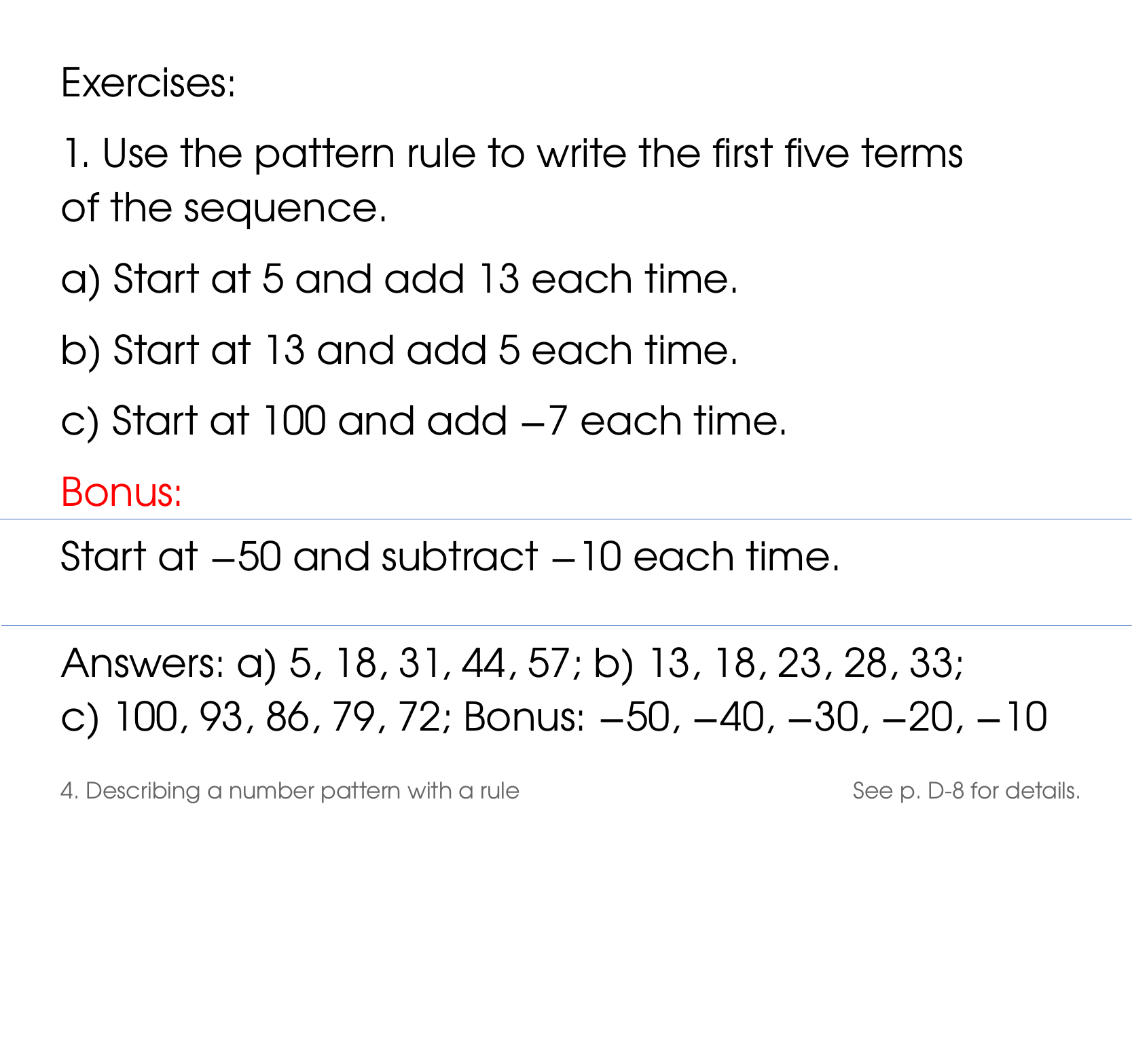

Exercises:
1. Use the pattern rule to write the first five terms
of the sequence.
a) Start at 5 and add 13 each time.
b) Start at 13 and add 5 each time.
c) Start at 100 and add −7 each time.
Bonus:
Start at −50 and subtract −10 each time.
Answers: a) 5, 18, 31, 44, 57; b) 13, 18, 23, 28, 33;
​c) 100, 93, 86, 79, 72; Bonus: −50, −40, −30, −20, −10
4. Describing a number pattern with a rule
See p. D-8 for details.